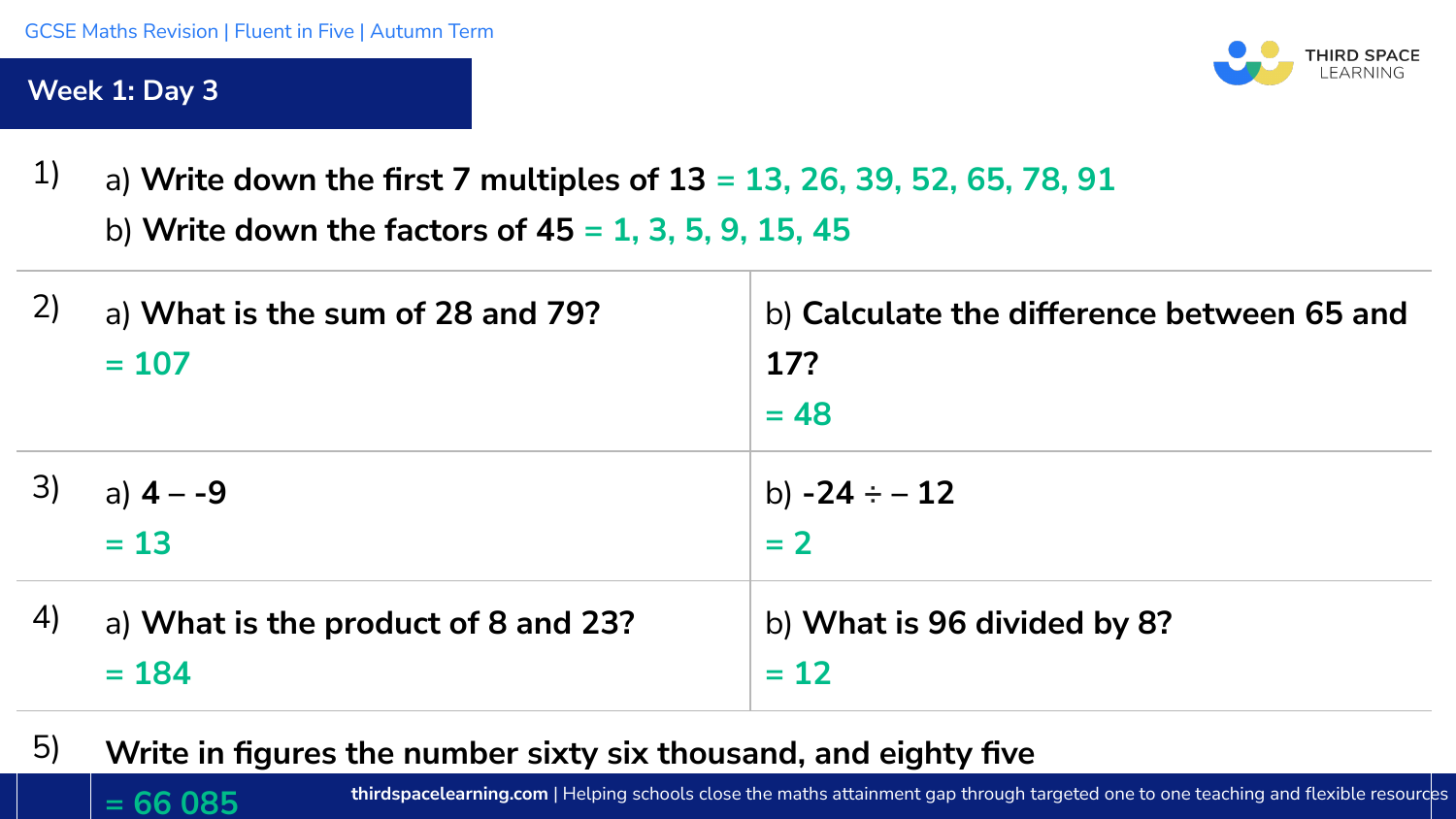

Week 1: Day 3
| 1) | a) Write down the first 7 multiples of 13 = 13, 26, 39, 52, 65, 78, 91 b) Write down the factors of 45 = 1, 3, 5, 9, 15, 45 |  |
| --- | --- | --- |
| 2) | a) What is the sum of 28 and 79? = 107 | b) Calculate the difference between 65 and 17? = 48 |
| 3) | a) 4 – -9 = 13 | b) -24 ÷ – 12 = 2 |
| 4) | a) What is the product of 8 and 23? = 184 | b) What is 96 divided by 8? = 12 |
| 5) | Write in figures the number sixty six thousand, and eighty five = 66 085 |  |